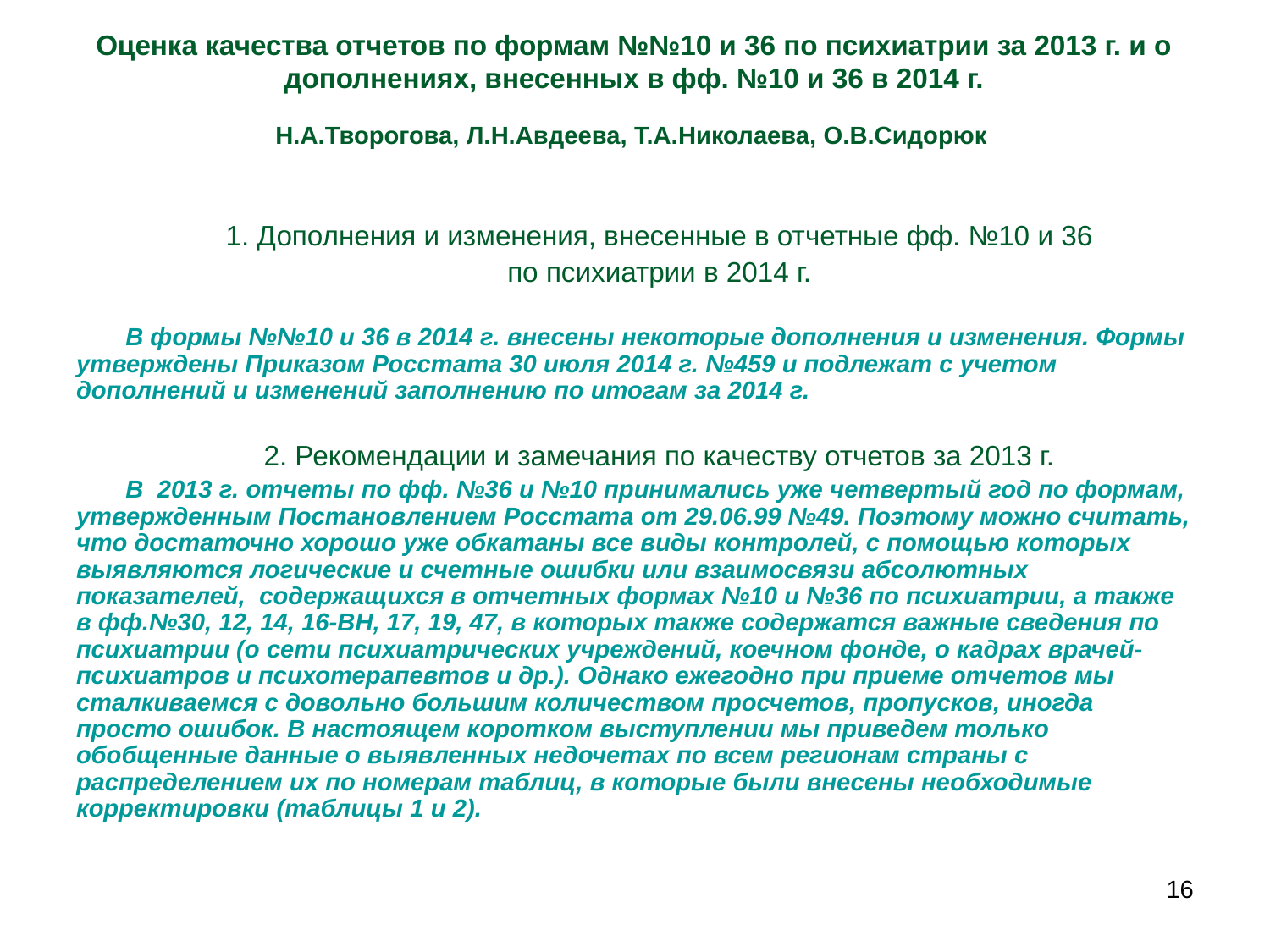

# Оценка качества отчетов по формам №№10 и 36 по психиатрии за 2013 г. и о дополнениях, внесенных в фф. №10 и 36 в 2014 г. Н.А.Творогова, Л.Н.Авдеева, Т.А.Николаева, О.В.Сидорюк

1. Дополнения и изменения, внесенные в отчетные фф. №10 и 36
по психиатрии в 2014 г.

В формы №№10 и 36 в 2014 г. внесены некоторые дополнения и изменения. Формы утверждены Приказом Росстата 30 июля 2014 г. №459 и подлежат с учетом дополнений и изменений заполнению по итогам за 2014 г.

2. Рекомендации и замечания по качеству отчетов за 2013 г.
В  2013 г. отчеты по фф. №36 и №10 принимались уже четвертый год по формам, утвержденным Постановлением Росстата от 29.06.99 №49. Поэтому можно считать, что достаточно хорошо уже обкатаны все виды контролей, с помощью которых выявляются логические и счетные ошибки или взаимосвязи абсолютных показателей,  содержащихся в отчетных формах №10 и №36 по психиатрии, а также в фф.№30, 12, 14, 16-ВН, 17, 19, 47, в которых также содержатся важные сведения по психиатрии (о сети психиатрических учреждений, коечном фонде, о кадрах врачей-психиатров и психотерапевтов и др.). Однако ежегодно при приеме отчетов мы сталкиваемся с довольно большим количеством просчетов, пропусков, иногда просто ошибок. В настоящем коротком выступлении мы приведем только обобщенные данные о выявленных недочетах по всем регионам страны с распределением их по номерам таблиц, в которые были внесены необходимые корректировки (таблицы 1 и 2).
16